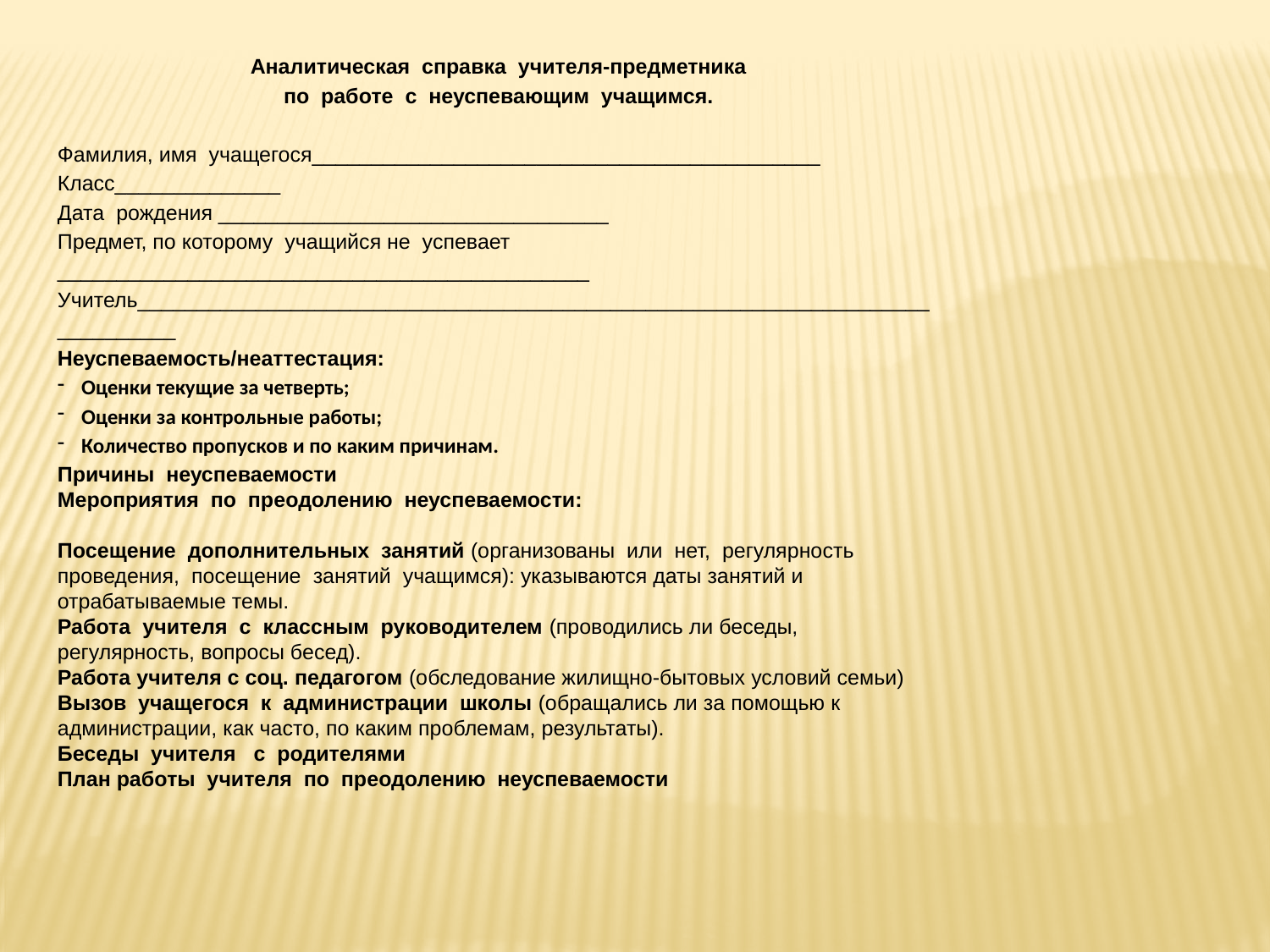

Аналитическая  справка  учителя-предметника
по  работе  с  неуспевающим  учащимся.

Фамилия, имя  учащегося___________________________________________ Класс______________
Дата  рождения _________________________________
Предмет, по которому  учащийся не  успевает _____________________________________________
Учитель_____________________________________________________________________________
Неуспеваемость/неаттестация:
Оценки текущие за четверть;
Оценки за контрольные работы;
Количество пропусков и по каким причинам.
Причины  неуспеваемости
Мероприятия  по  преодолению  неуспеваемости:

Посещение  дополнительных  занятий (организованы  или  нет,  регулярность  проведения,  посещение  занятий  учащимся): указываются даты занятий и отрабатываемые темы.
Работа  учителя  с  классным  руководителем (проводились ли беседы, регулярность, вопросы бесед).
Работа учителя с соц. педагогом (обследование жилищно-бытовых условий семьи)
Вызов  учащегося  к  администрации  школы (обращались ли за помощью к администрации, как часто, по каким проблемам, результаты).
Беседы  учителя   с  родителями
План работы  учителя  по  преодолению  неуспеваемости